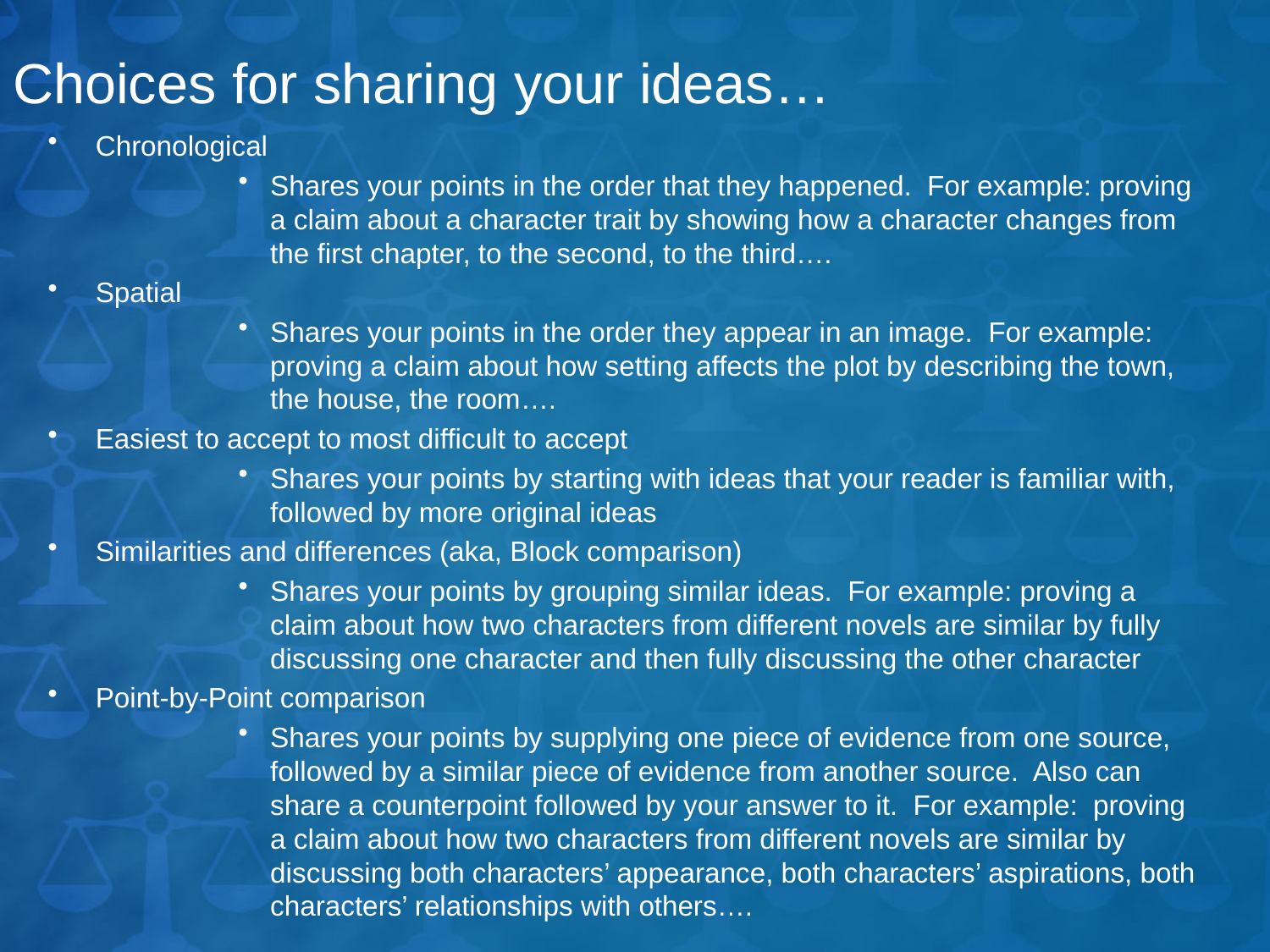

# Choices for sharing your ideas…
Chronological
Shares your points in the order that they happened.  For example: proving a claim about a character trait by showing how a character changes from the first chapter, to the second, to the third….
Spatial
Shares your points in the order they appear in an image.  For example: proving a claim about how setting affects the plot by describing the town, the house, the room….
Easiest to accept to most difficult to accept
Shares your points by starting with ideas that your reader is familiar with, followed by more original ideas
Similarities and differences (aka, Block comparison)
Shares your points by grouping similar ideas.  For example: proving a claim about how two characters from different novels are similar by fully discussing one character and then fully discussing the other character
Point-by-Point comparison
Shares your points by supplying one piece of evidence from one source, followed by a similar piece of evidence from another source.  Also can share a counterpoint followed by your answer to it.  For example:  proving a claim about how two characters from different novels are similar by discussing both characters’ appearance, both characters’ aspirations, both characters’ relationships with others….